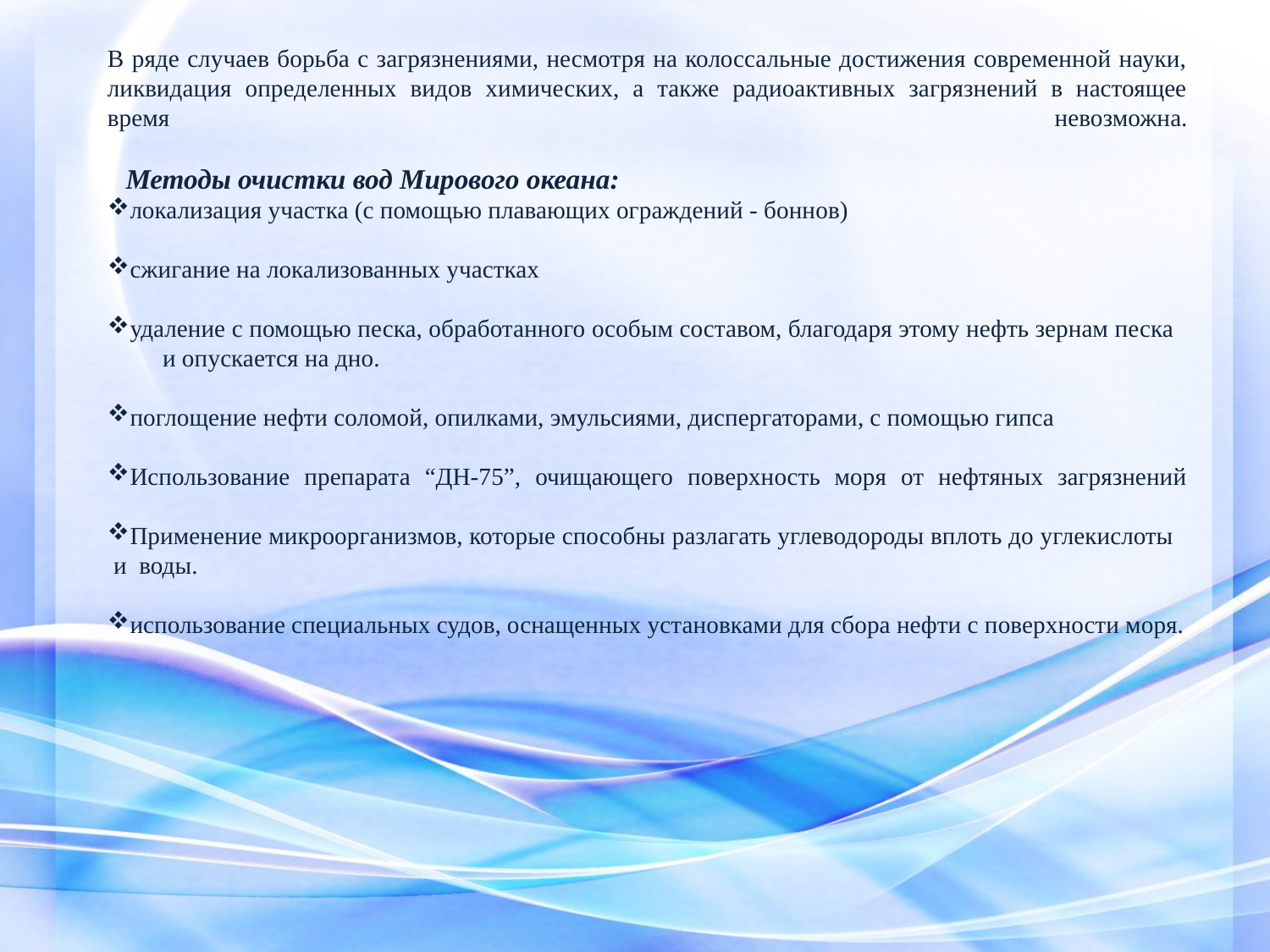

В ряде случаев борьба с загрязнениями, несмотря на колоссальные достижения современной науки, ликвидация определенных видов химических, а также радиоактивных загрязнений в настоящее время невозможна.
   Методы очистки вод Мирового океана:
локализация участка (с помощью плавающих ограждений - боннов)

сжигание на локализованных участках

удаление с помощью песка, обработанного особым составом, благодаря этому нефть зернам песка            и опускается на дно.

поглощение нефти соломой, опилками, эмульсиями, диспергаторами, с помощью гипса

Использование препарата “ДН-75”, очищающего поверхность моря от нефтяных загрязнений
Применение микроорганизмов, которые способны разлагать углеводороды вплоть до углекислоты    и  воды.

использование специальных судов, оснащенных установками для сбора нефти с поверхности моря.